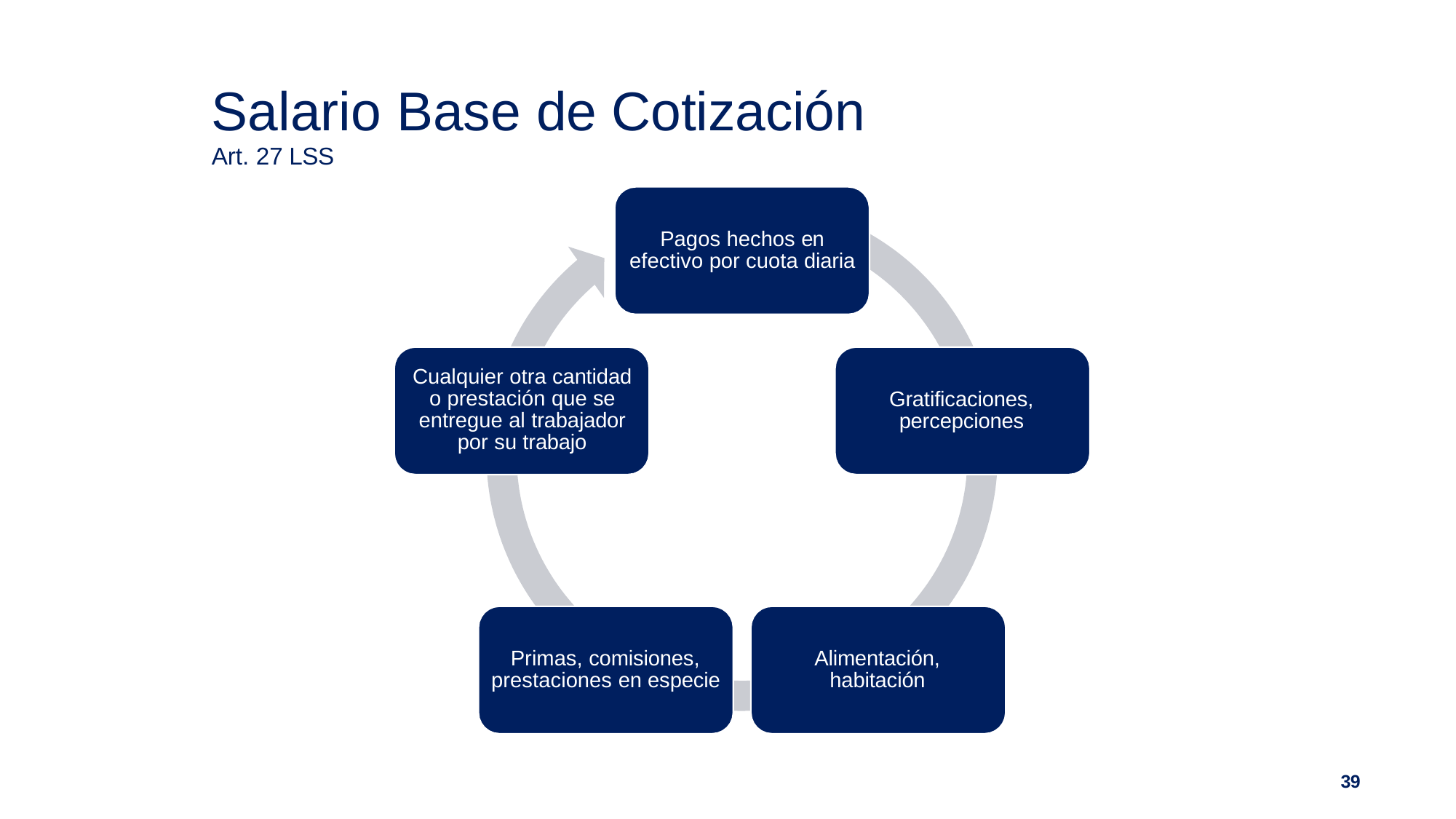

# Salario Base de Cotización
Art. 27 LSS

Pagos hechos en efectivo por cuota diaria

Cualquier otra cantidad o prestación que se entregue al trabajador por su trabajo
Gratificaciones, percepciones

Primas, comisiones, prestaciones en especie
Alimentación, habitación
39